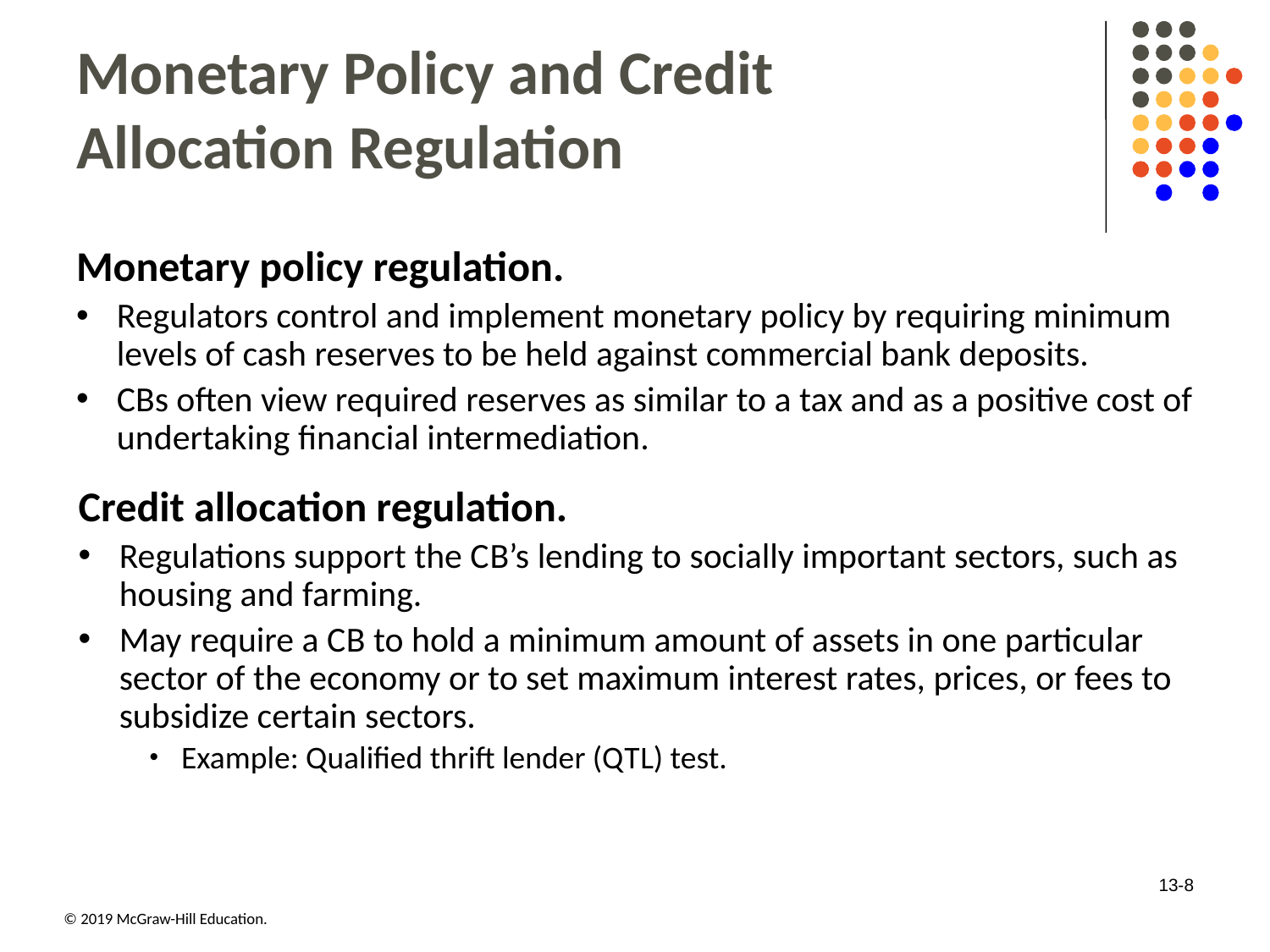

# Monetary Policy and Credit Allocation Regulation
Monetary policy regulation.
Regulators control and implement monetary policy by requiring minimum levels of cash reserves to be held against commercial bank deposits.
CBs often view required reserves as similar to a tax and as a positive cost of undertaking financial intermediation.
Credit allocation regulation.
Regulations support the C B’s lending to socially important sectors, such as housing and farming.
May require a C B to hold a minimum amount of assets in one particular sector of the economy or to set maximum interest rates, prices, or fees to subsidize certain sectors.
Example: Qualified thrift lender (Q T L) test.
13-8